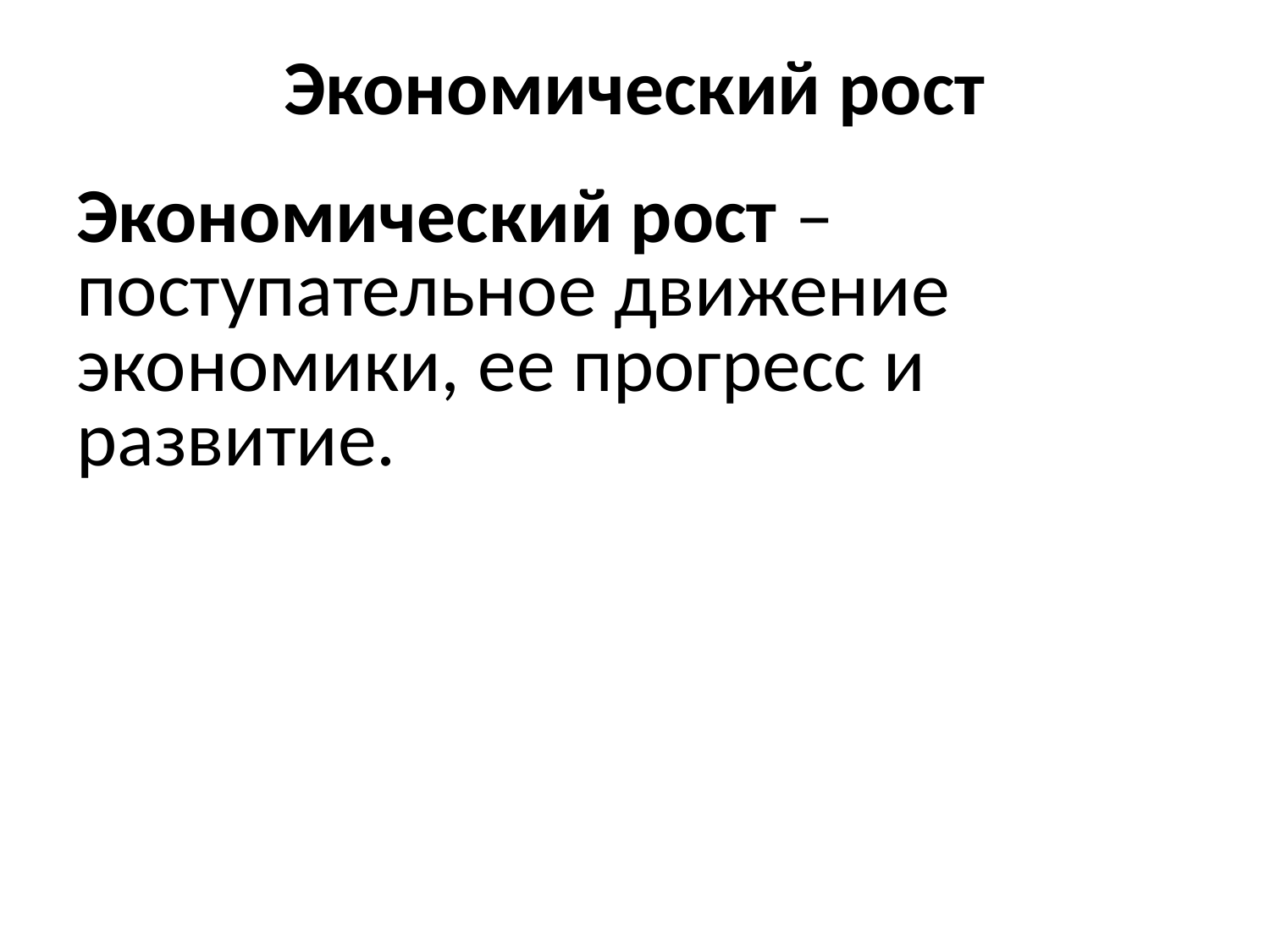

# Экономический рост
Экономический рост – поступательное движение экономики, ее прогресс и развитие.